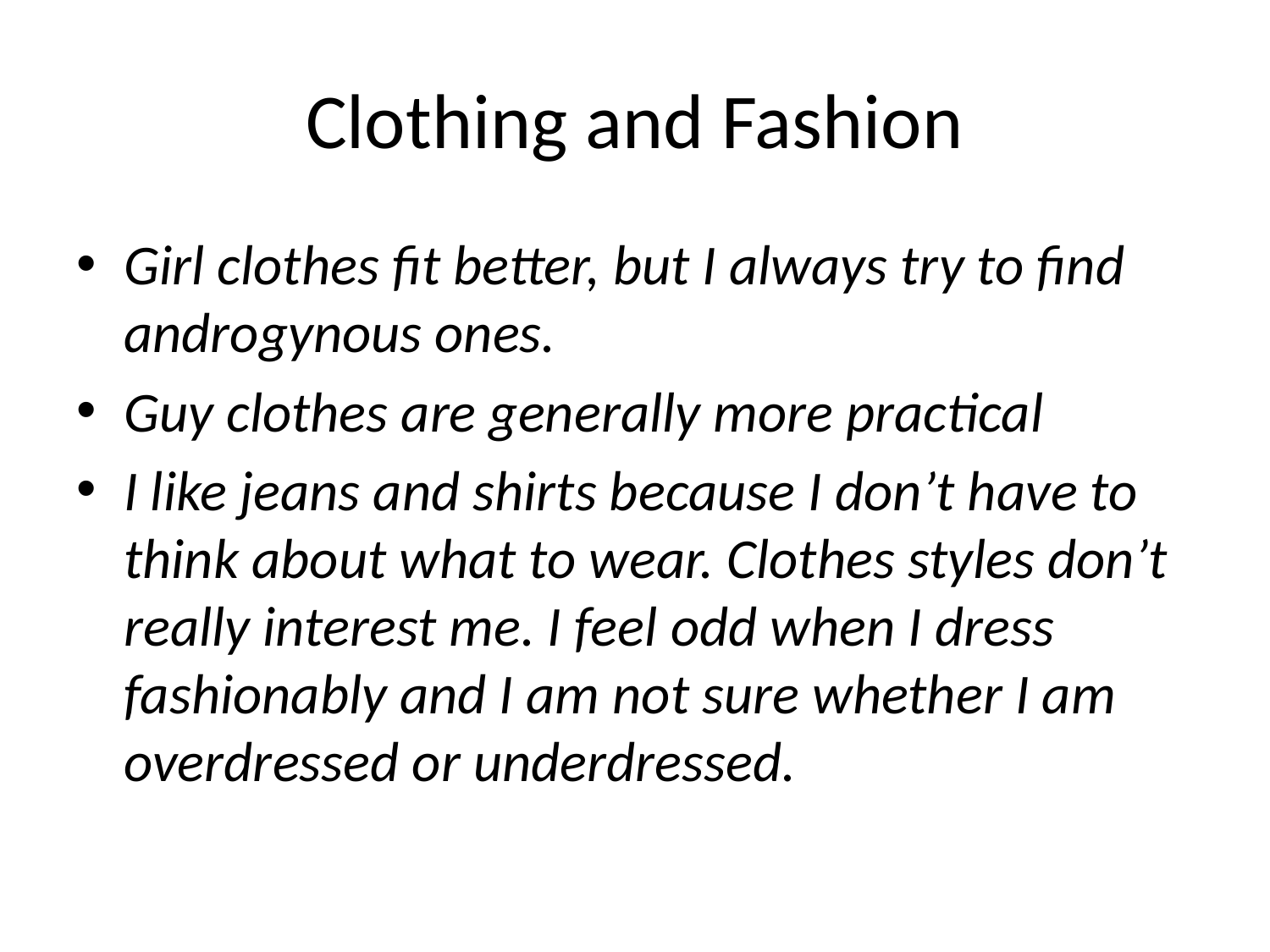

# Clothing and Fashion
Girl clothes fit better, but I always try to find androgynous ones.
Guy clothes are generally more practical
I like jeans and shirts because I don’t have to think about what to wear. Clothes styles don’t really interest me. I feel odd when I dress fashionably and I am not sure whether I am overdressed or underdressed.